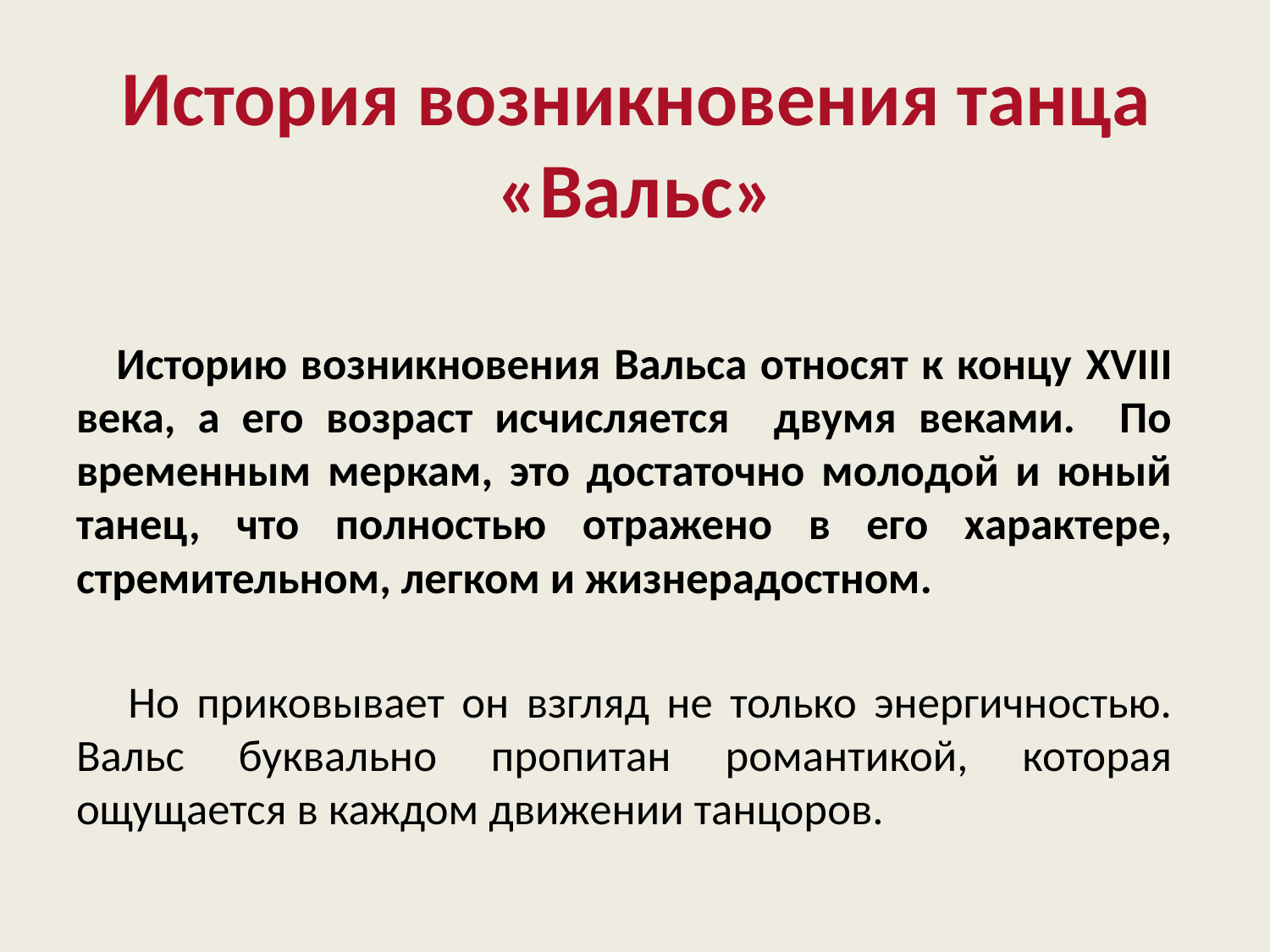

# История возникновения танца «Вальс»

   Историю возникновения Вальса относят к концу XVIII века, а его возраст исчисляется  двумя веками.  По временным меркам, это достаточно молодой и юный танец, что полностью отражено в его характере, стремительном, легком и жизнерадостном.

   Но приковывает он взгляд не только энергичностью. Вальс буквально пропитан романтикой, которая ощущается в каждом движении танцоров.